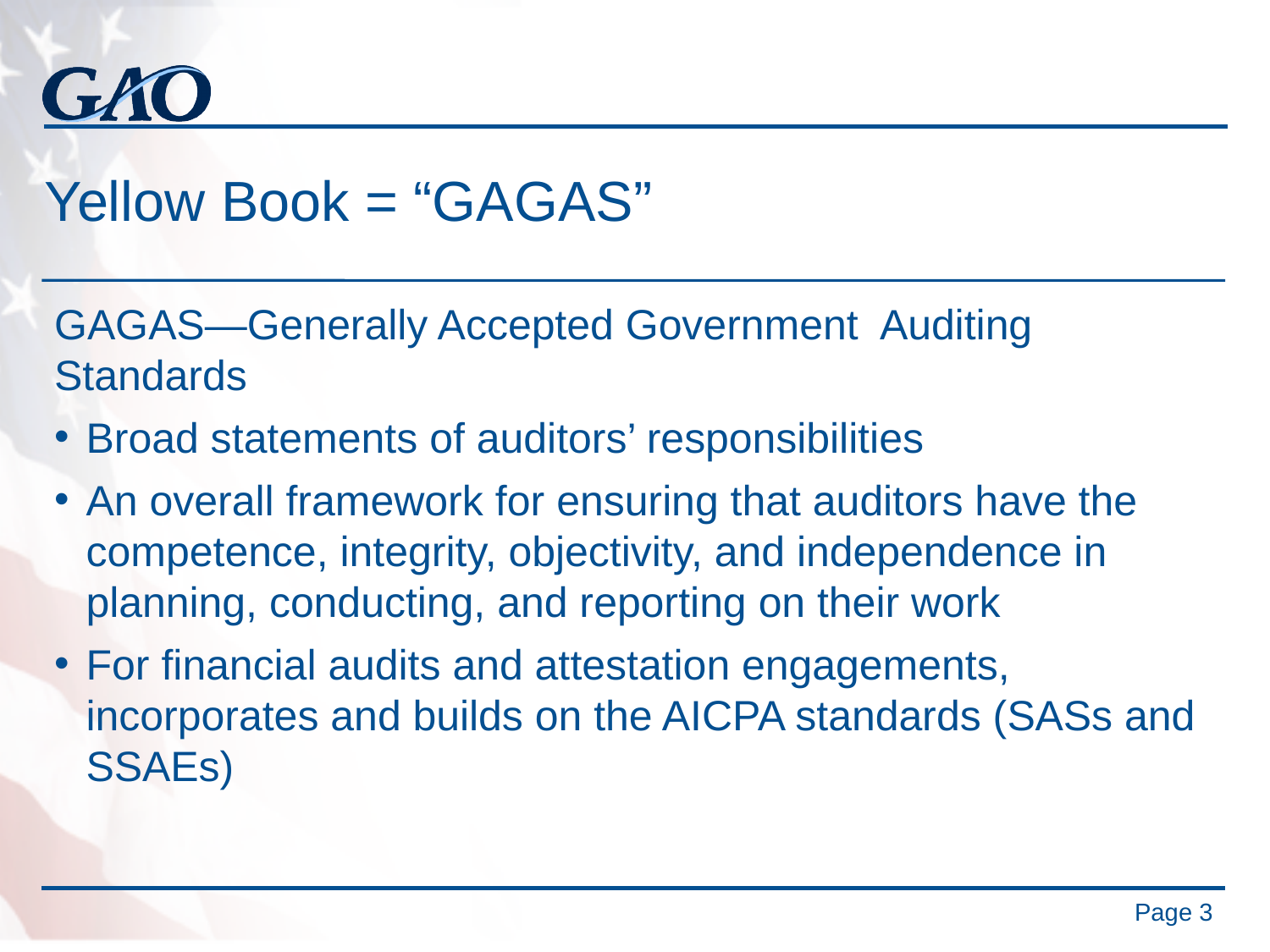

# Yellow Book = “GAGAS”
GAGAS—Generally Accepted Government  Auditing Standards
Broad statements of auditors’ responsibilities
An overall framework for ensuring that auditors have the competence, integrity, objectivity, and independence in planning, conducting, and reporting on their work
For financial audits and attestation engagements, incorporates and builds on the AICPA standards (SASs and SSAEs)

3